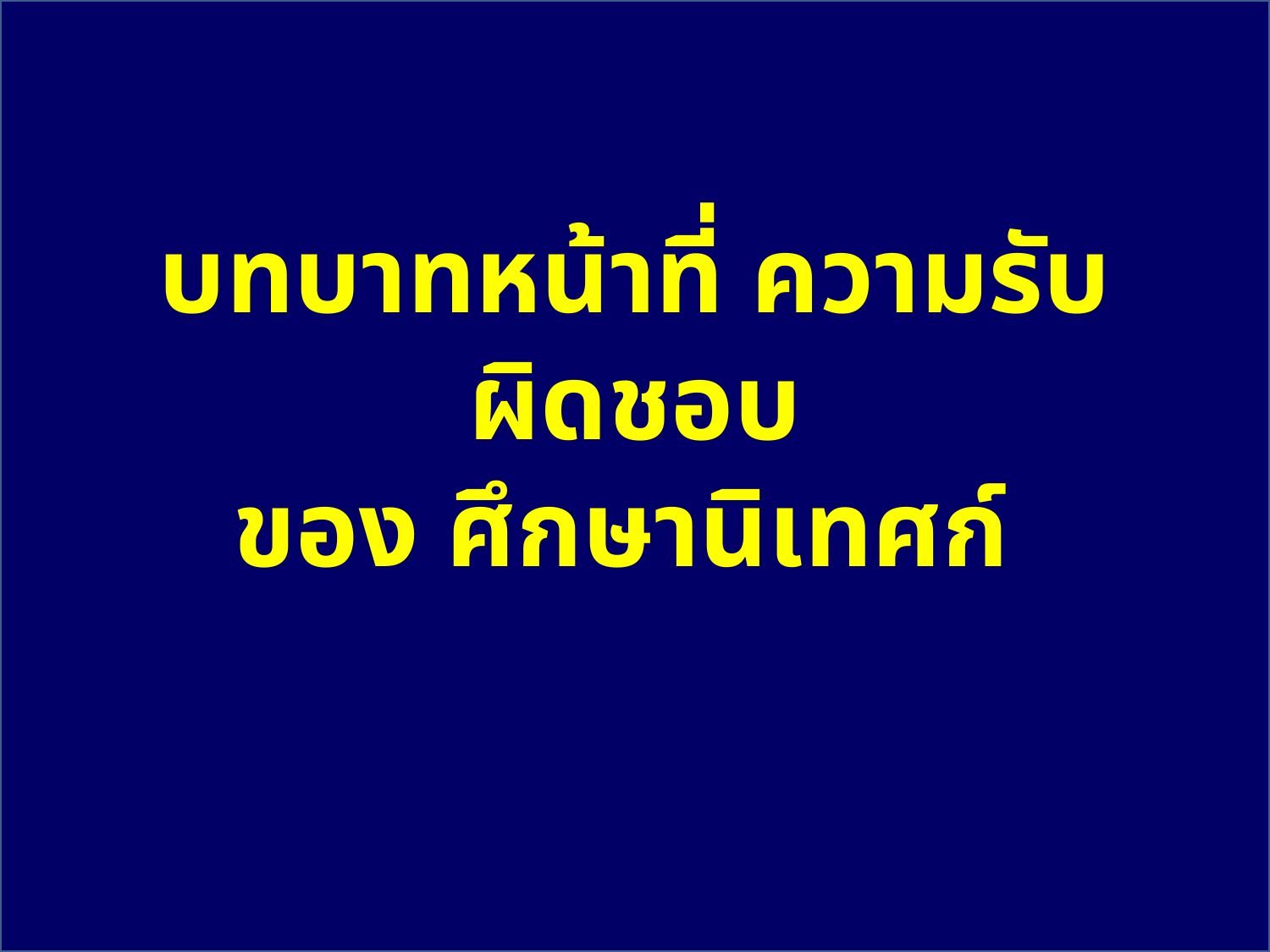

# บทบาทหน้าที่ ความรับผิดชอบ ของ ศึกษานิเทศก์